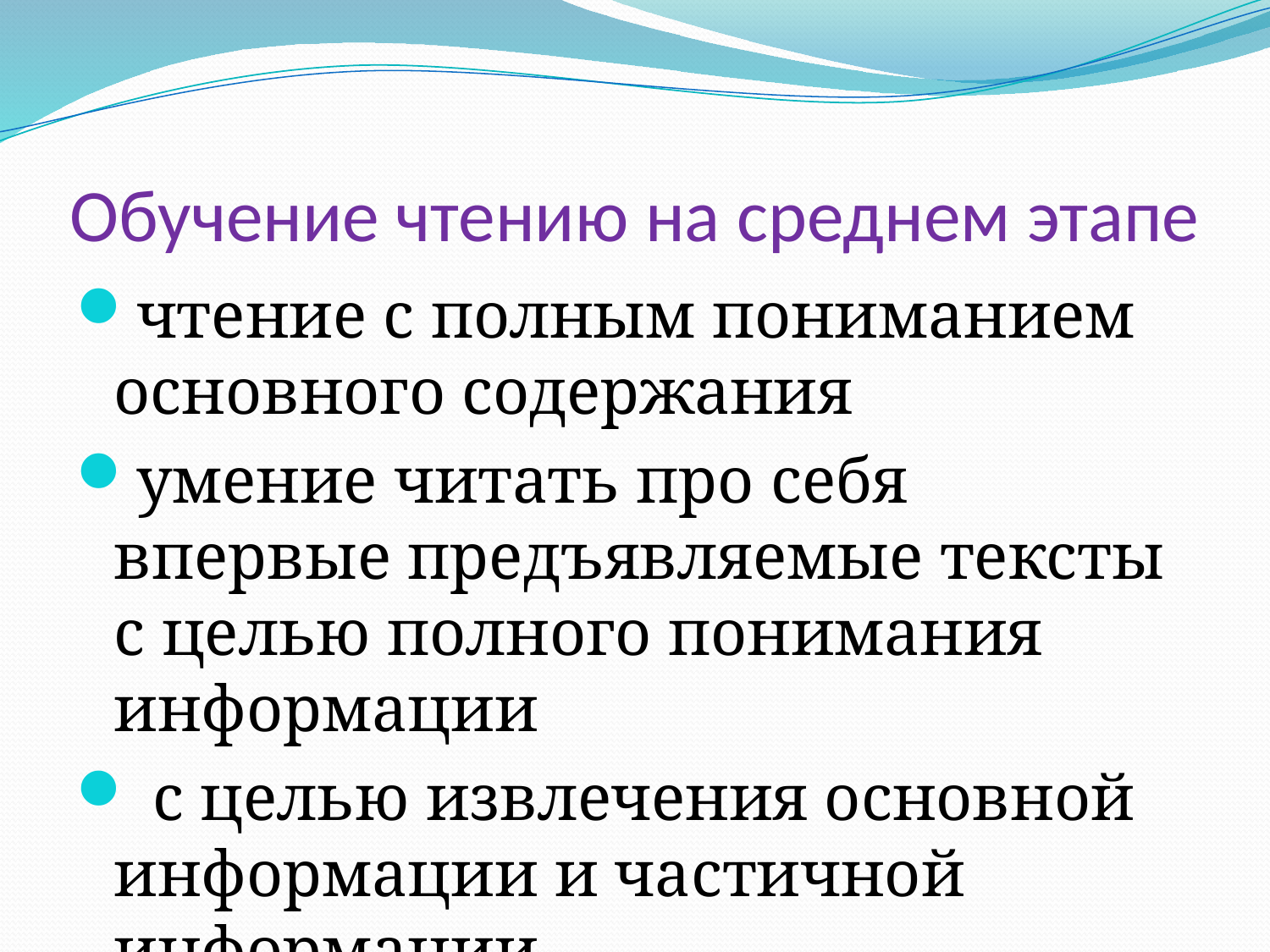

# Обучение чтению на среднем этапе
чтение с полным пониманием основного содержания
умение читать про себя впервые предъявляемые тексты с целью полного понимания информации
 с целью извлечения основной информации и частичной информации